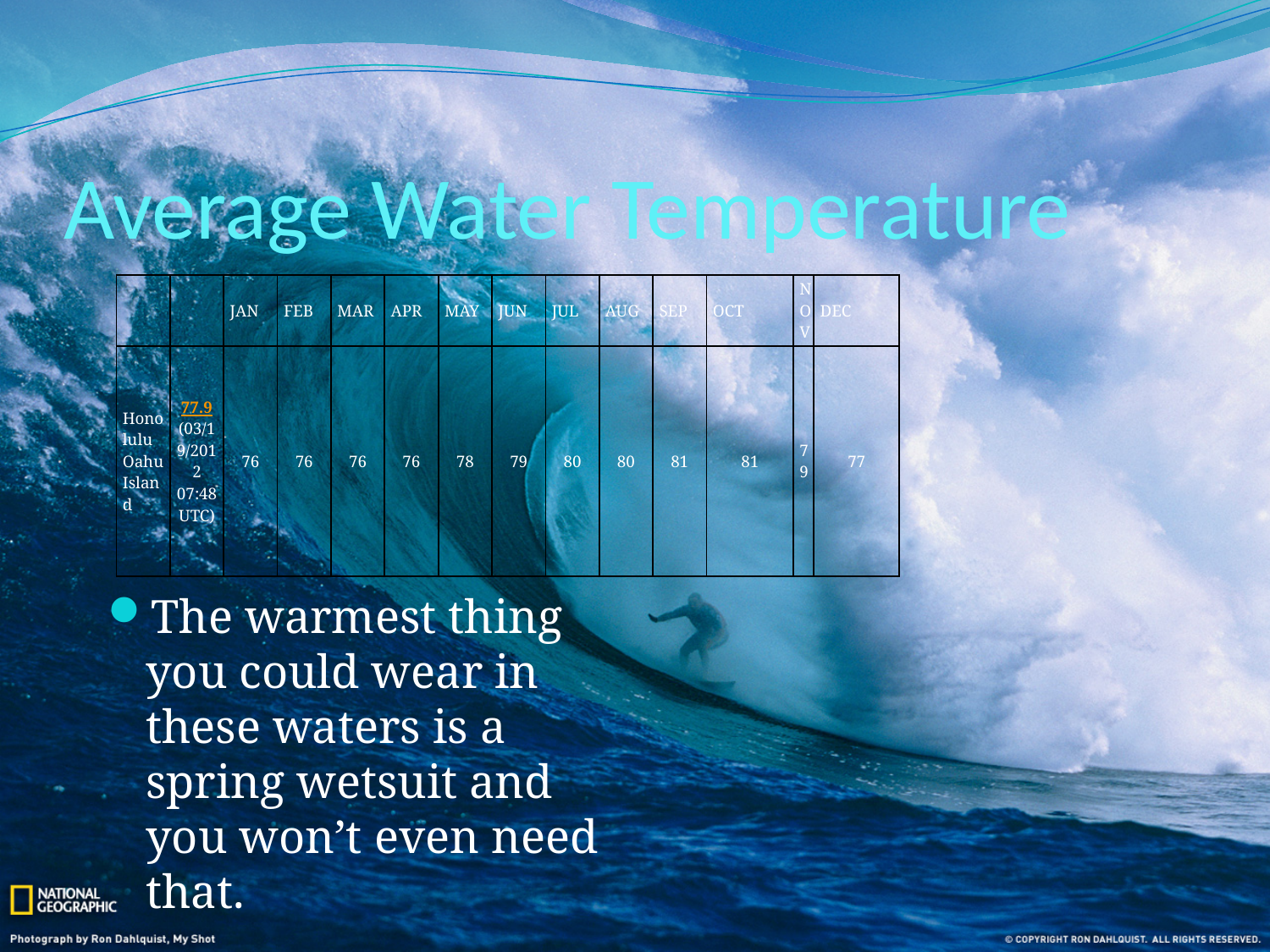

# Average Water Temperature
|  |  | JAN | FEB | MAR | APR | MAY | JUN | JUL | AUG | SEP | OCT | NOV | DEC |
| --- | --- | --- | --- | --- | --- | --- | --- | --- | --- | --- | --- | --- | --- |
| Honolulu Oahu Island | 77.9 (03/19/2012 07:48 UTC) | 76 | 76 | 76 | 76 | 78 | 79 | 80 | 80 | 81 | 81 | 79 | 77 |
The warmest thing you could wear in these waters is a spring wetsuit and you won’t even need that.